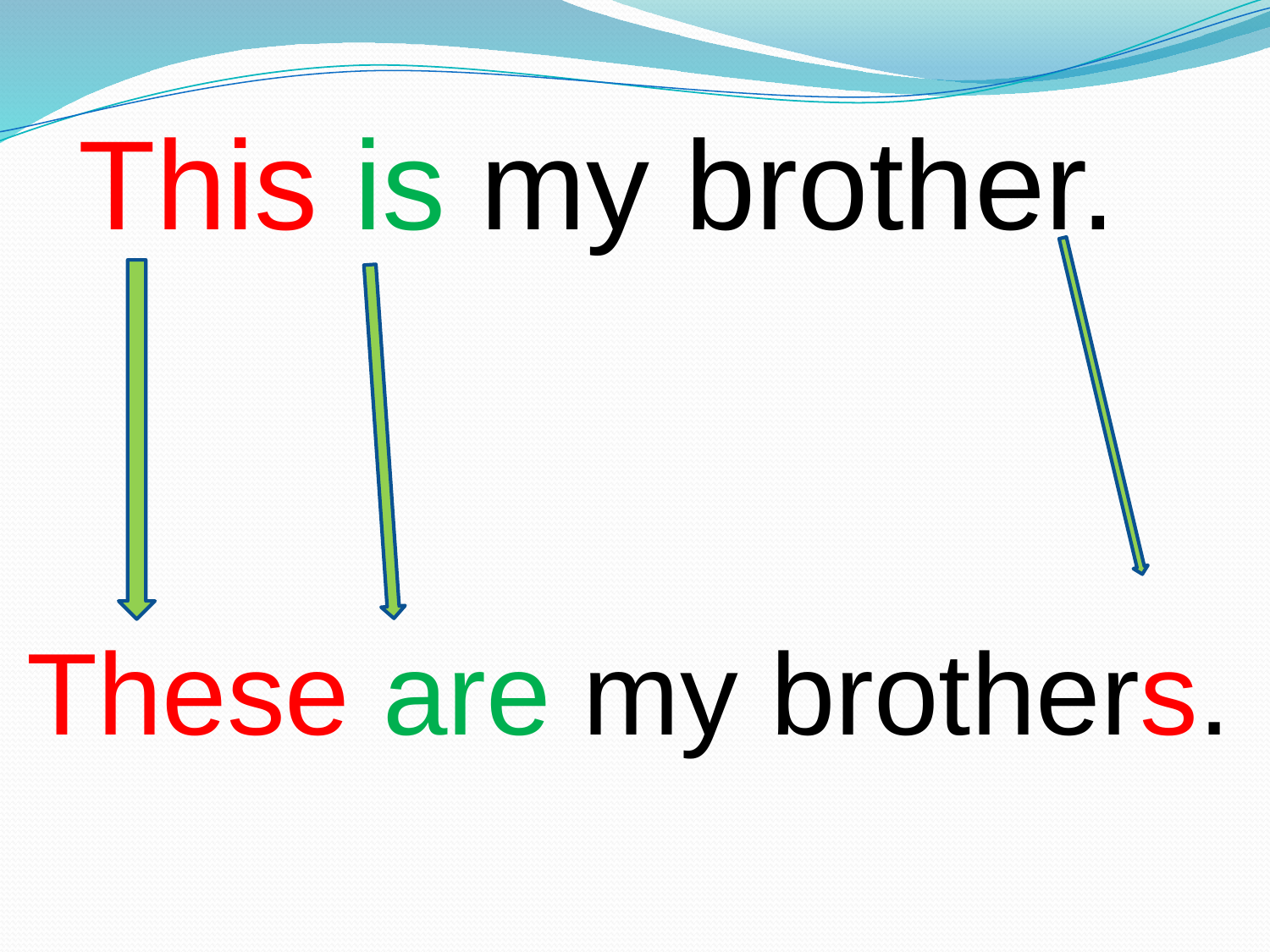

This is my brother.

These are my brothers.